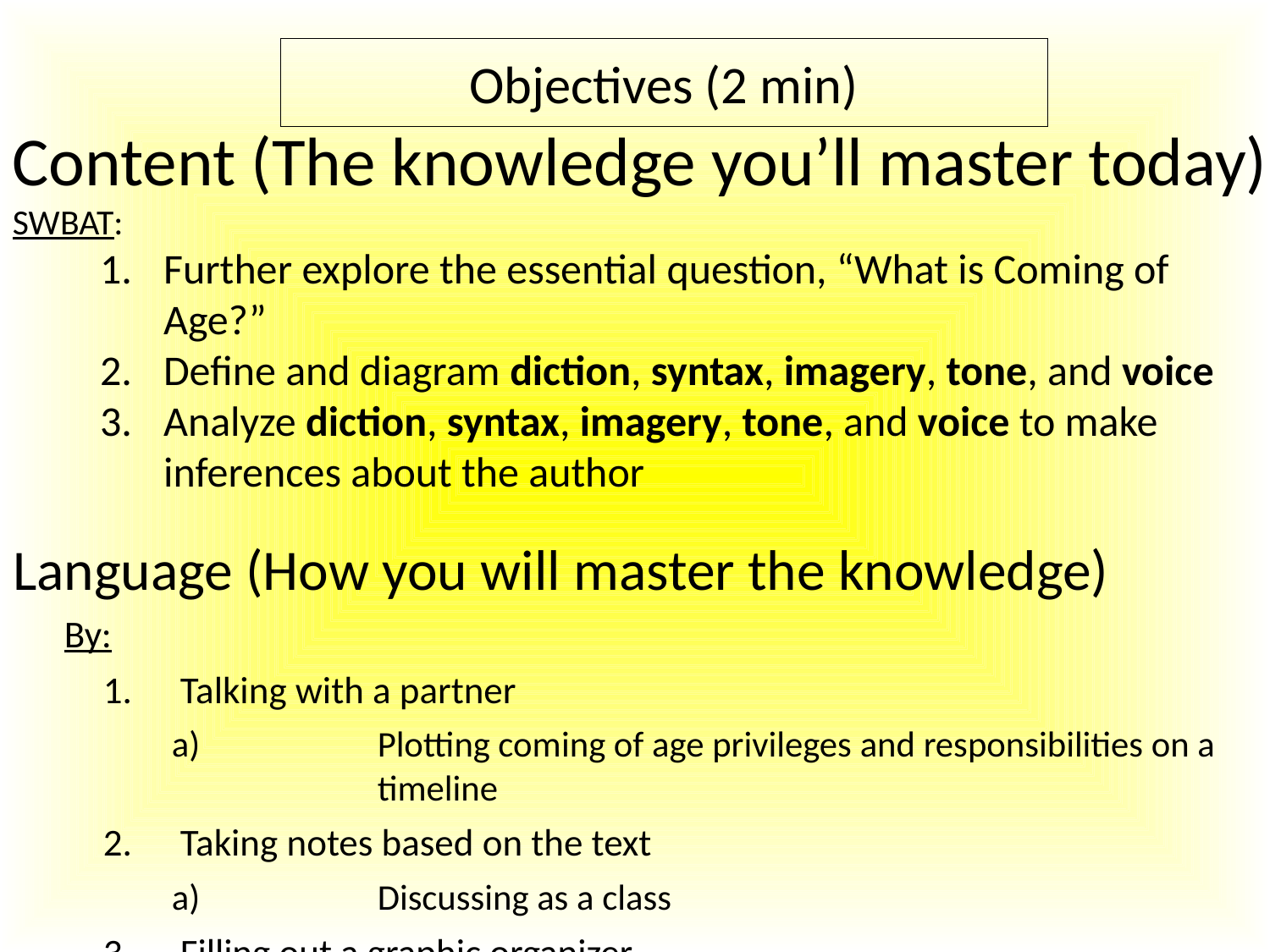

Content (The knowledge you’ll master today)
SWBAT:
Create rough draft classroom norms for 10 different situations
Create class-wide final-draft classroom norms for 10 different situations
Define the word “norm” and explain why it is important to have norms

# Objectives (2 min)
Content (The knowledge you’ll master today)
SWBAT:
Further explore the essential question, “What is Coming of Age?”
Define and diagram diction, syntax, imagery, tone, and voice
Analyze diction, syntax, imagery, tone, and voice to make inferences about the author

Language (How you will master the knowledge)
	By:
Talking with a partner
Plotting coming of age privileges and responsibilities on a timeline
Taking notes based on the text
Discussing as a class
Filling out a graphic organizer